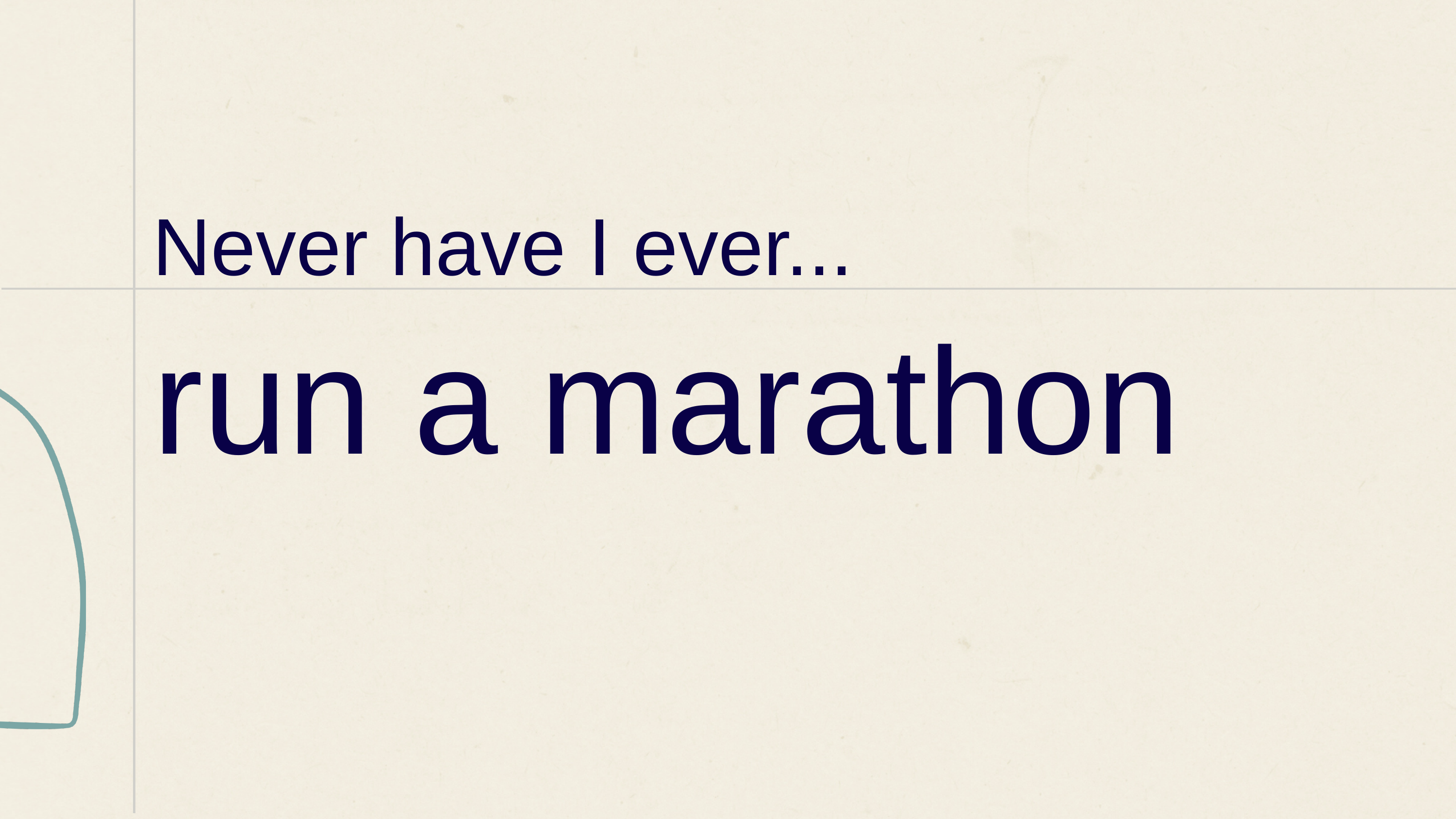

Never have I ever...
run a marathon